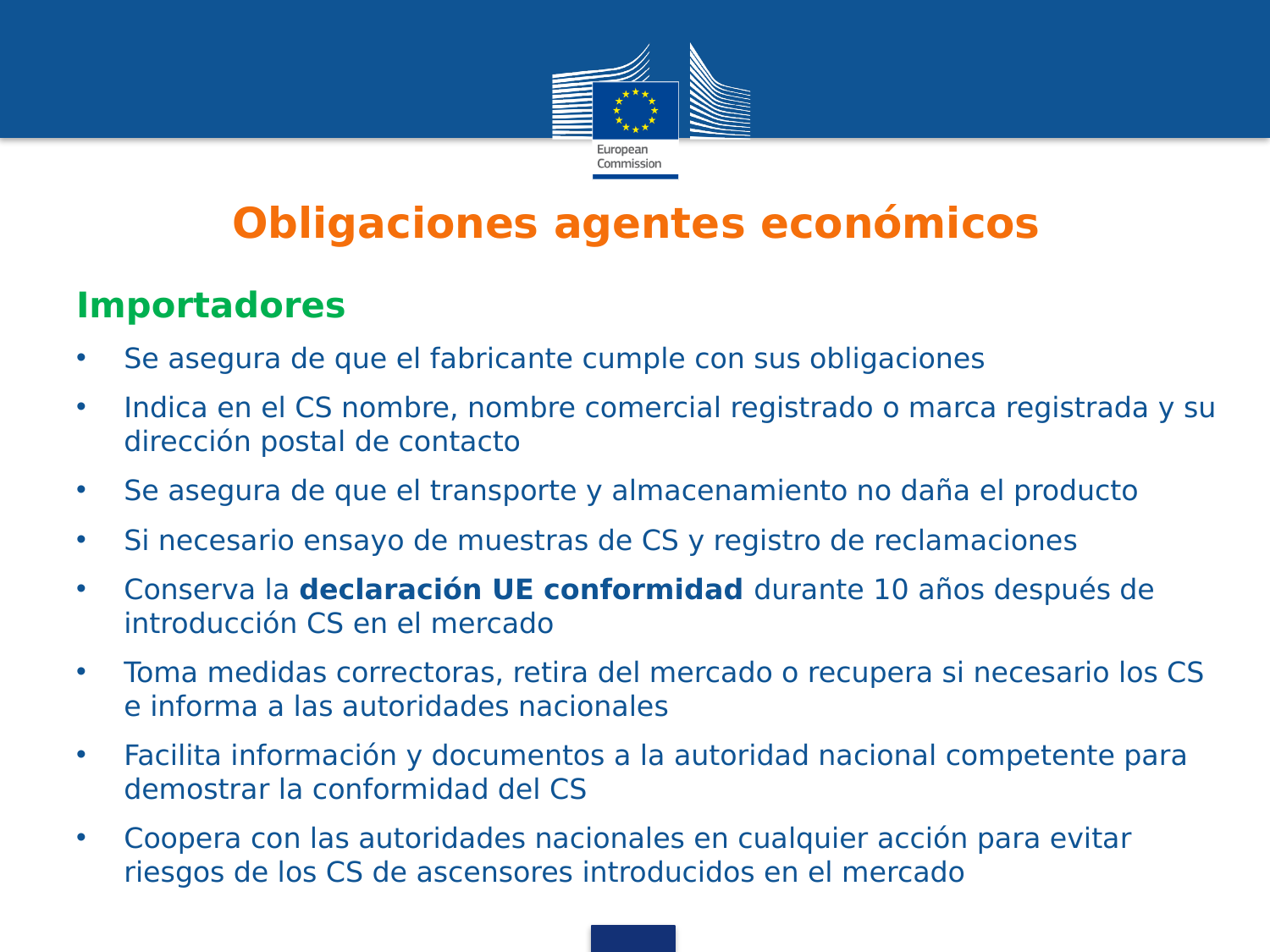

# Obligaciones agentes económicos
Importadores

Se asegura de que el fabricante cumple con sus obligaciones

Indica en el CS nombre, nombre comercial registrado o marca registrada y su dirección postal de contacto

Se asegura de que el transporte y almacenamiento no daña el producto

Si necesario ensayo de muestras de CS y registro de reclamaciones

Conserva la declaración UE conformidad durante 10 años después de introducción CS en el mercado

Toma medidas correctoras, retira del mercado o recupera si necesario los CS e informa a las autoridades nacionales

Facilita información y documentos a la autoridad nacional competente para demostrar la conformidad del CS

Coopera con las autoridades nacionales en cualquier acción para evitar riesgos de los CS de ascensores introducidos en el mercado